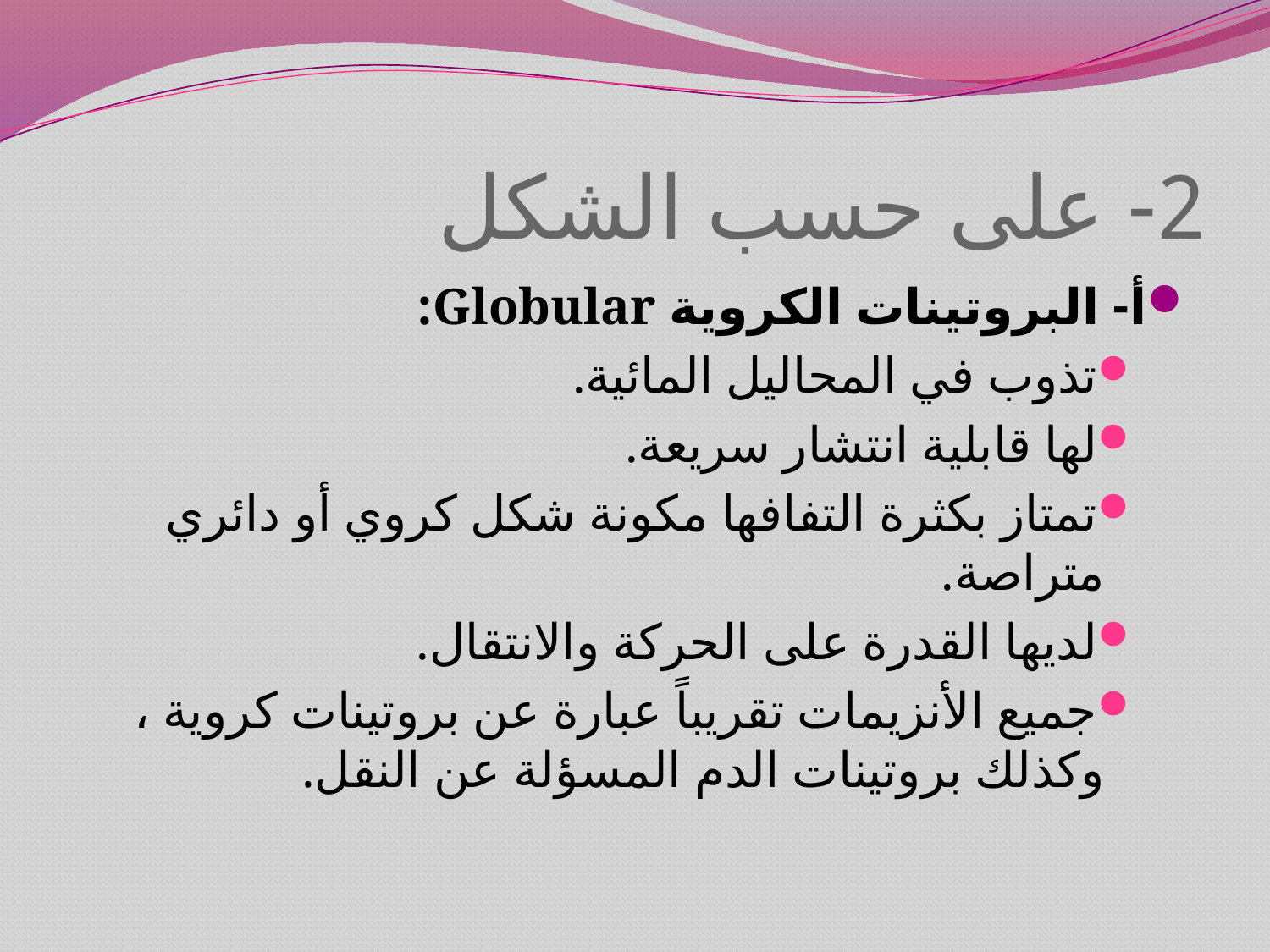

# 2- على حسب الشكل
أ- البروتينات الكروية Globular:
تذوب في المحاليل المائية.
لها قابلية انتشار سريعة.
تمتاز بكثرة التفافها مكونة شكل كروي أو دائري متراصة.
لديها القدرة على الحركة والانتقال.
جميع الأنزيمات تقريباً عبارة عن بروتينات كروية ، وكذلك بروتينات الدم المسؤلة عن النقل.